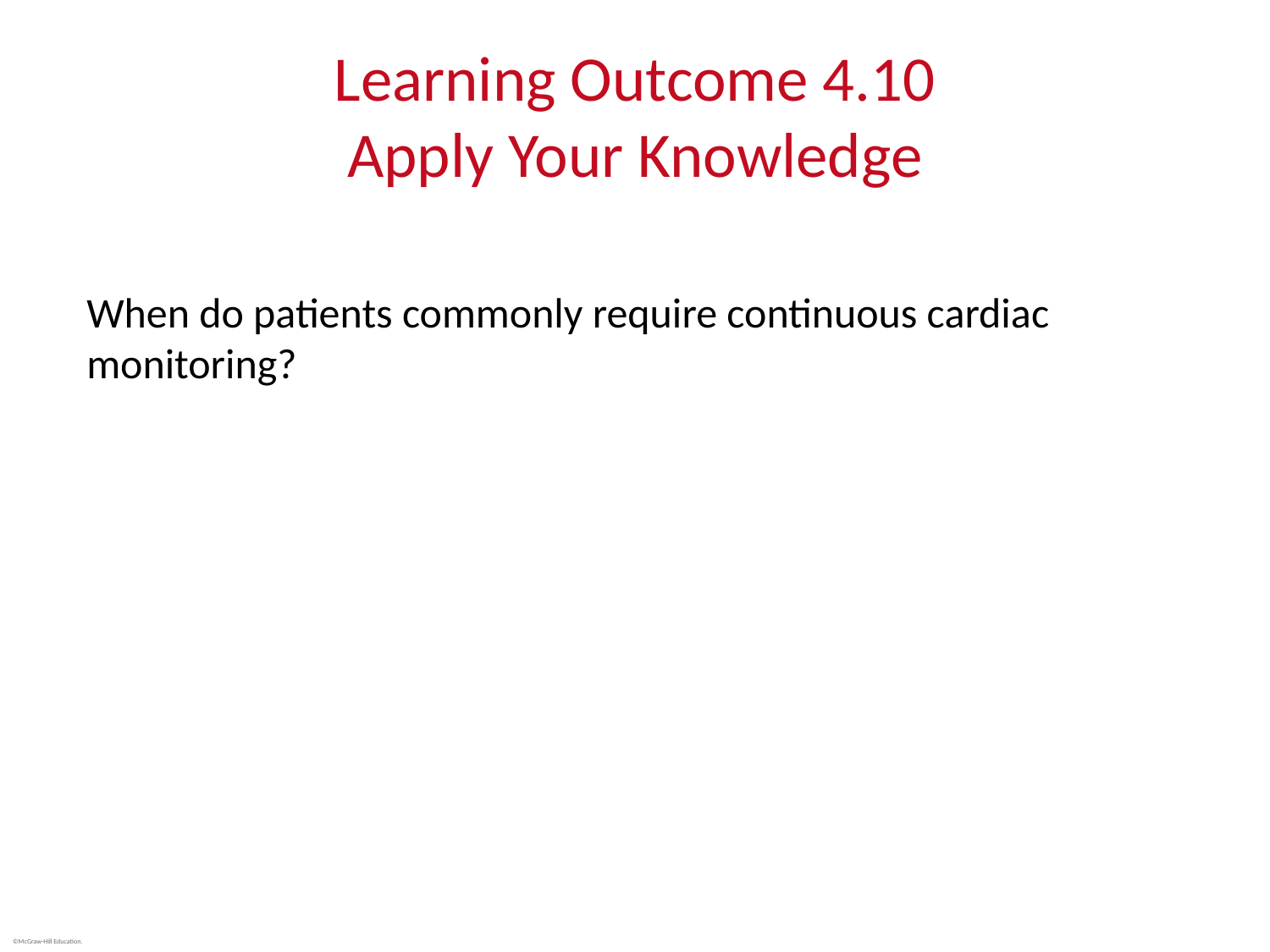

# Learning Outcome 4.10 Apply Your Knowledge
When do patients commonly require continuous cardiac monitoring?